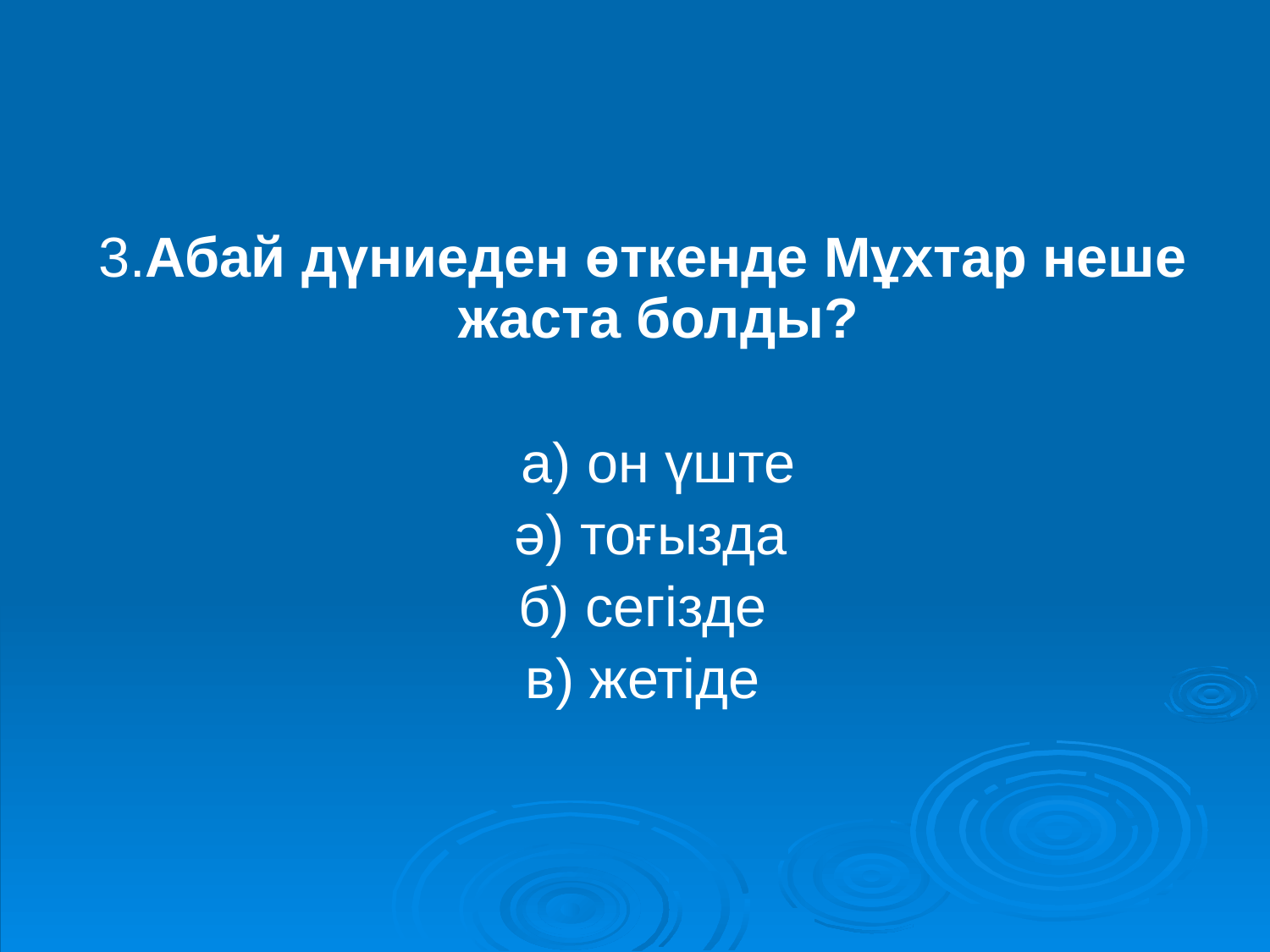

3.Абай дүниеден өткенде Мұхтар неше жаста болды?

   а) он үште
  ә) тоғызда
 б) сегізде
 в) жетіде